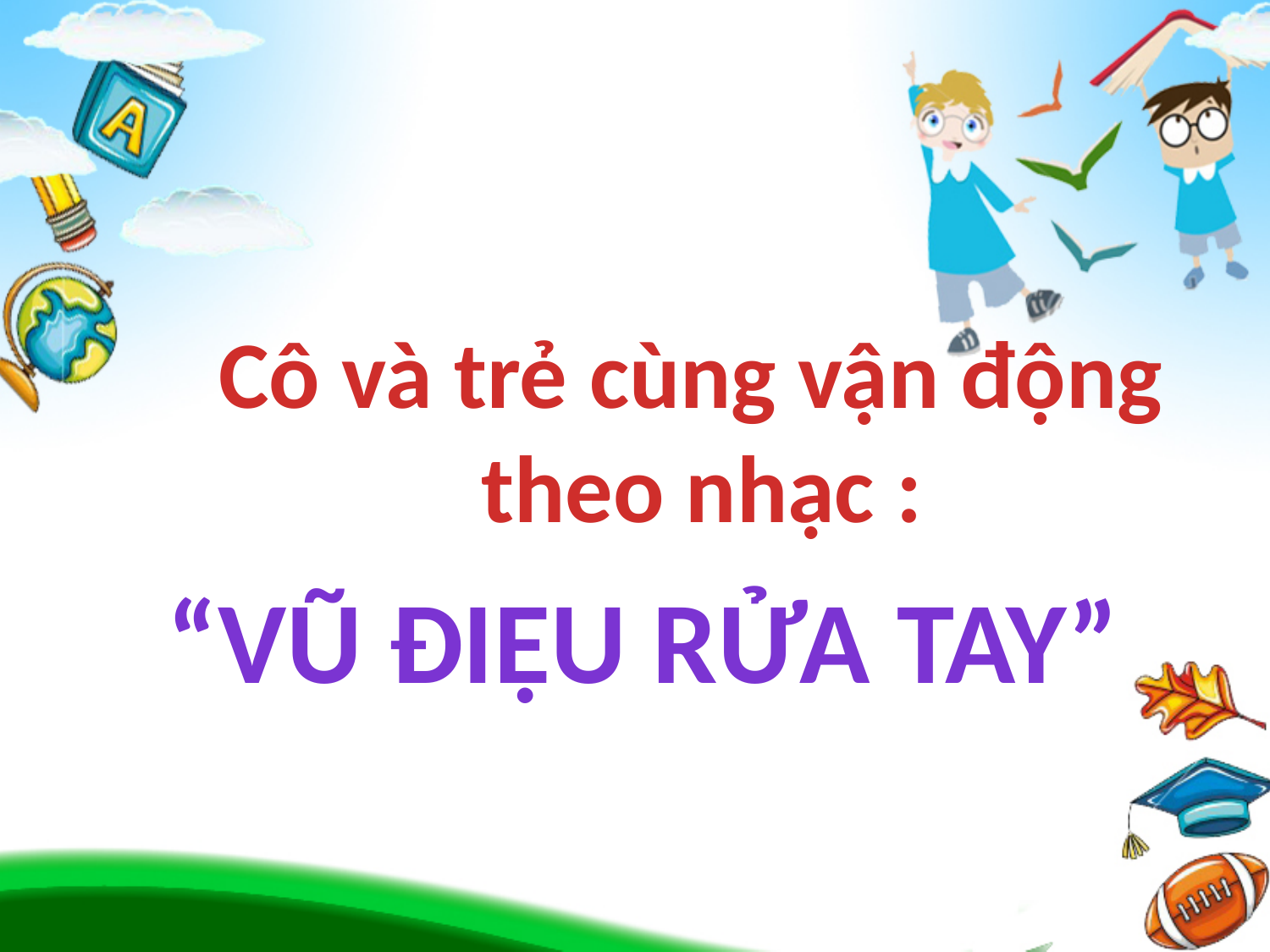

Cô và trẻ cùng vận động
 theo nhạc :
“Vũ điệu rửa tay”